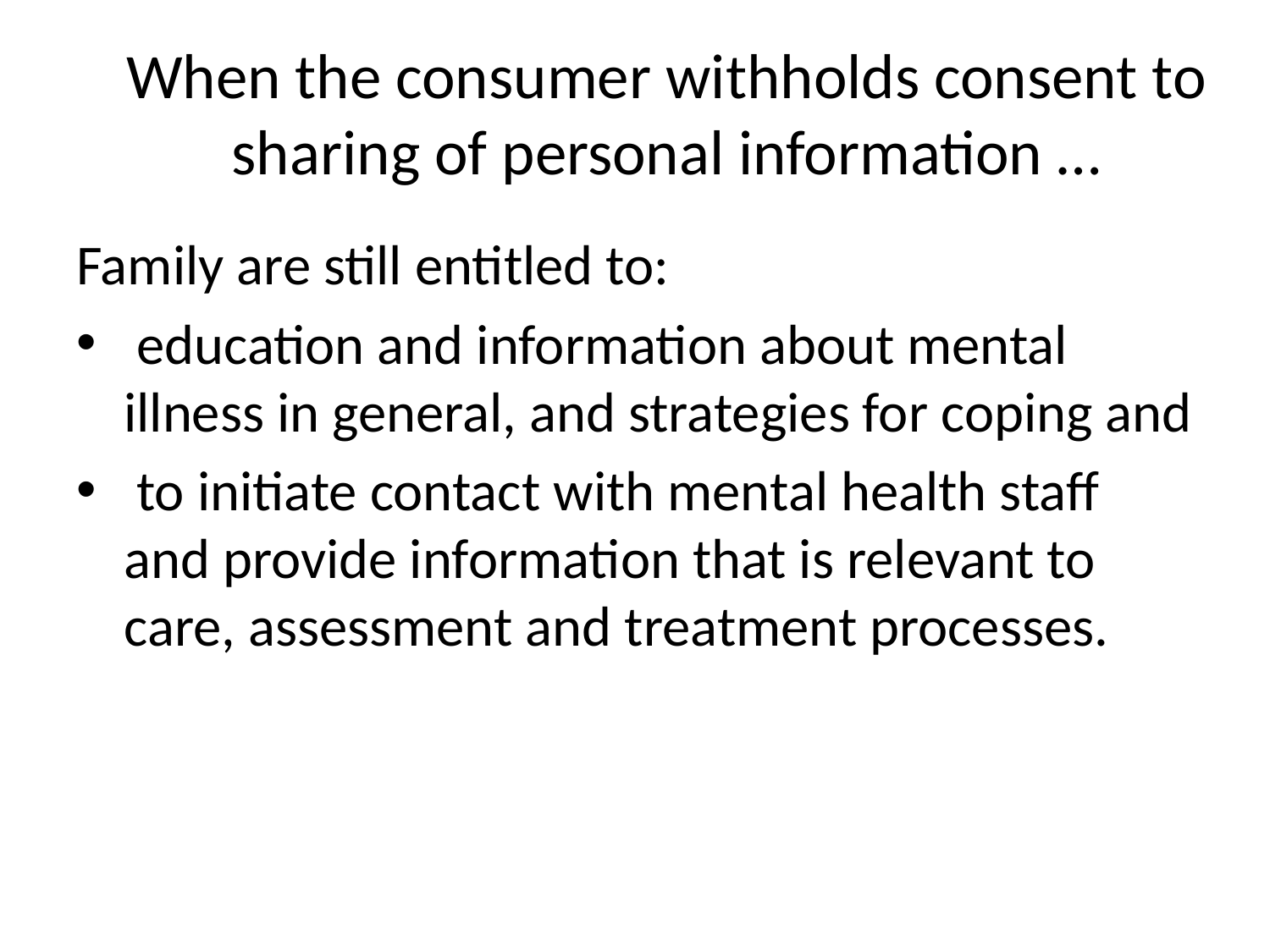

# When the consumer withholds consent to sharing of personal information …
Family are still entitled to:
 education and information about mental illness in general, and strategies for coping and
 to initiate contact with mental health staff and provide information that is relevant to care, assessment and treatment processes.